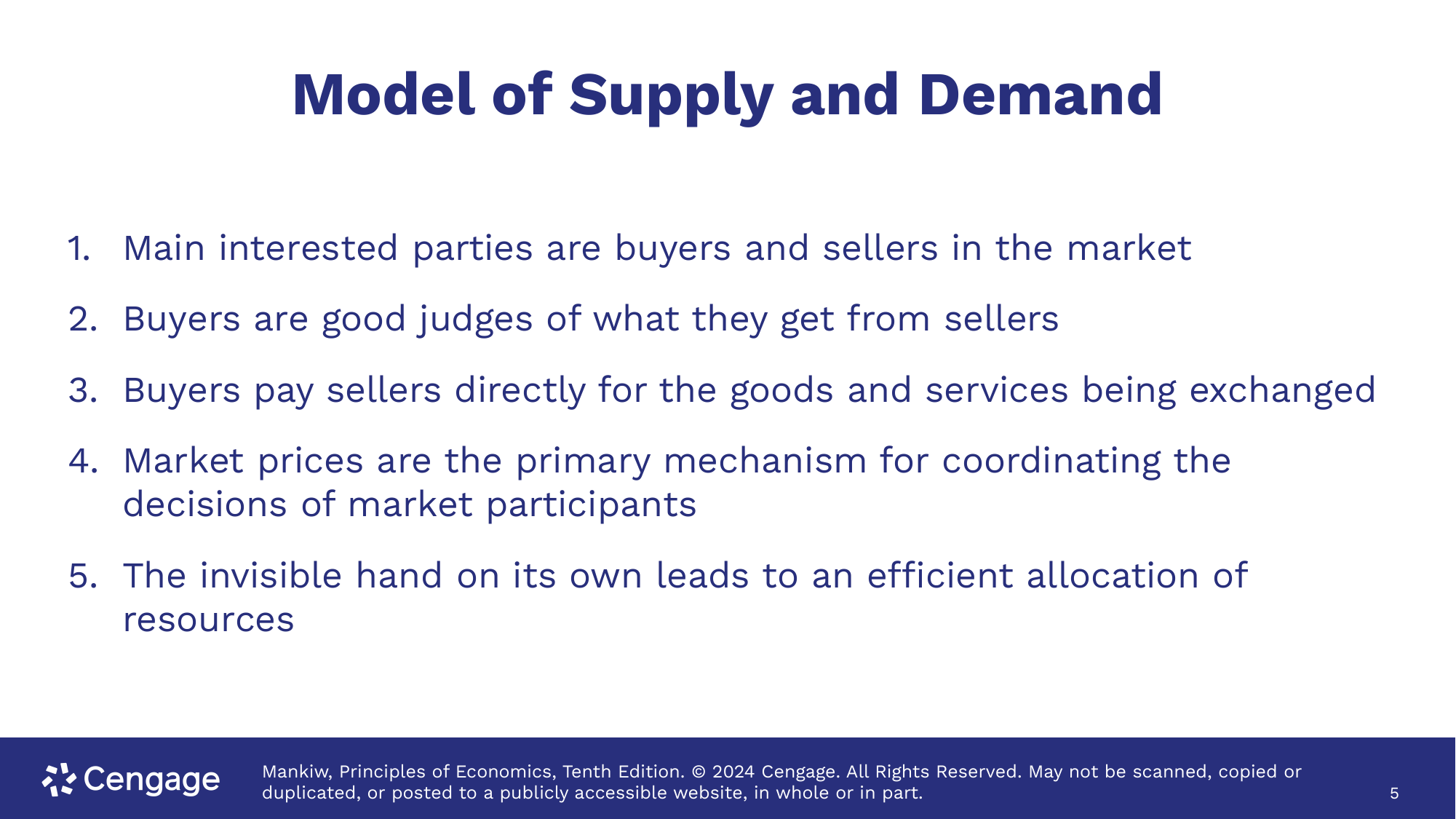

# Model of Supply and Demand
Main interested parties are buyers and sellers in the market
Buyers are good judges of what they get from sellers
Buyers pay sellers directly for the goods and services being exchanged
Market prices are the primary mechanism for coordinating the decisions of market participants
The invisible hand on its own leads to an efficient allocation of resources